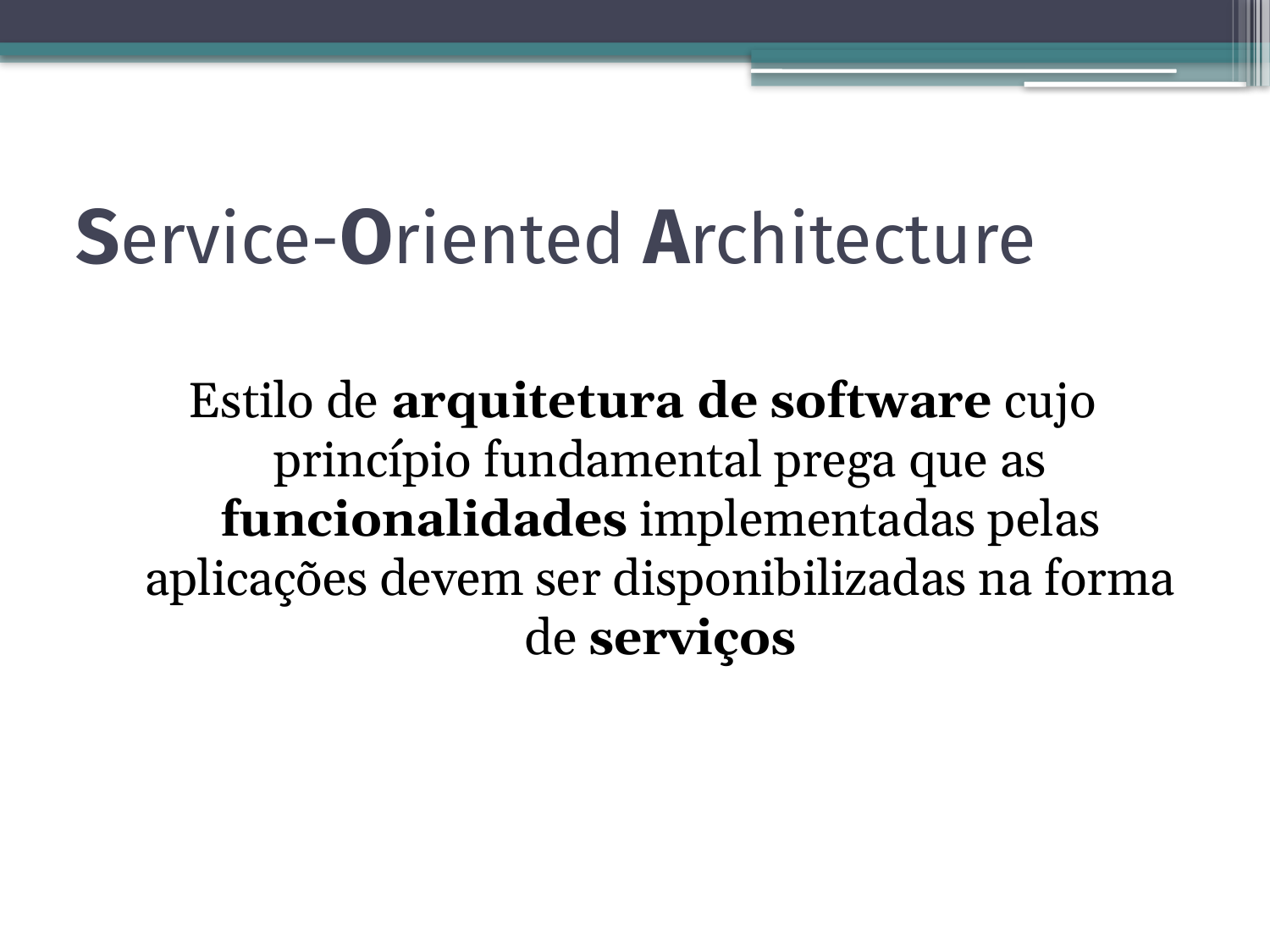

# Service-Oriented Architecture
Estilo de arquitetura de software cujo princípio fundamental prega que as funcionalidades implementadas pelas aplicações devem ser disponibilizadas na forma de serviços